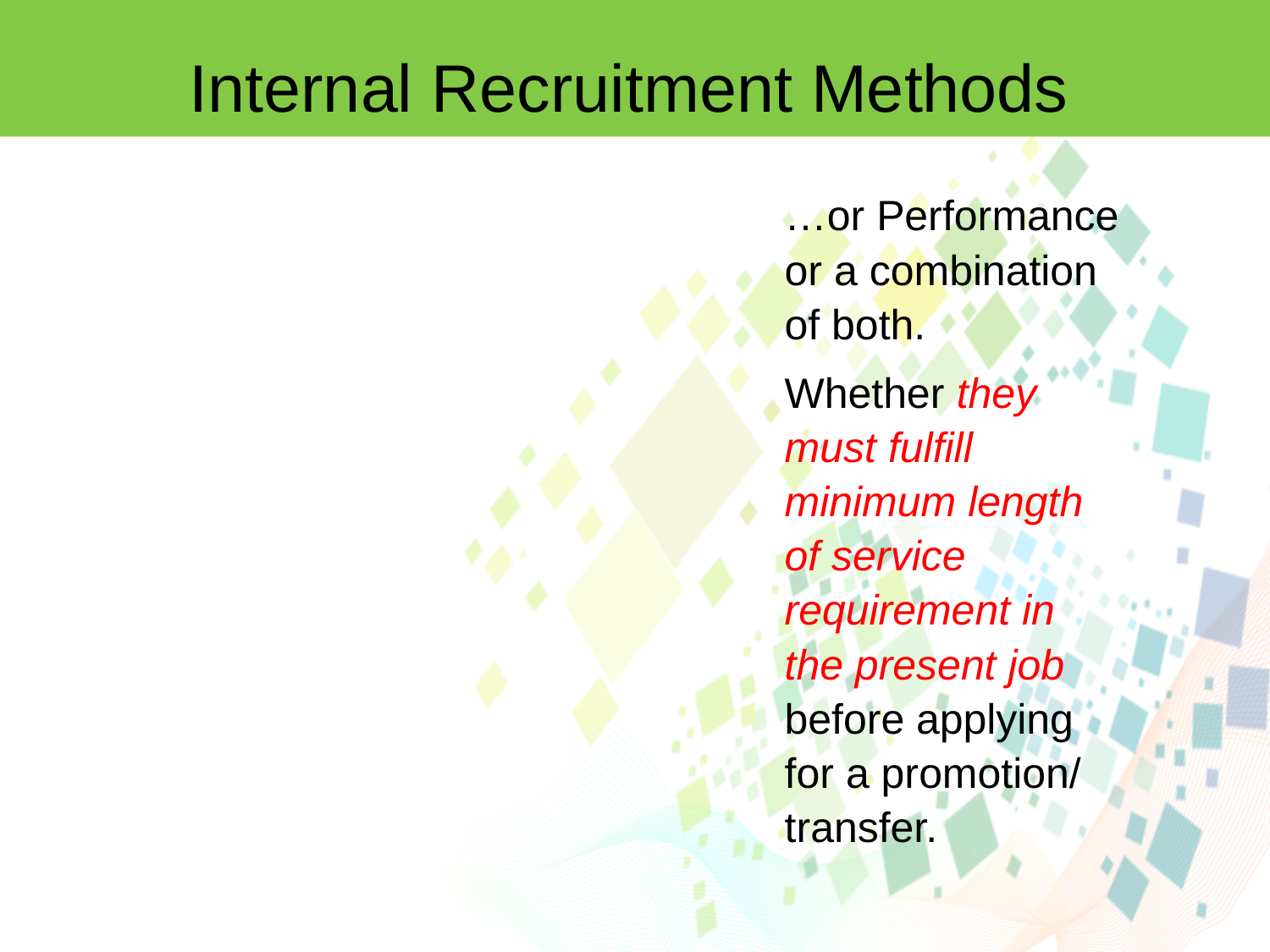

Internal Recruitment Methods
…or Performance or a combination of both.
Whether they must fulfill minimum length of service requirement in the present job before applying for a promotion/ transfer.